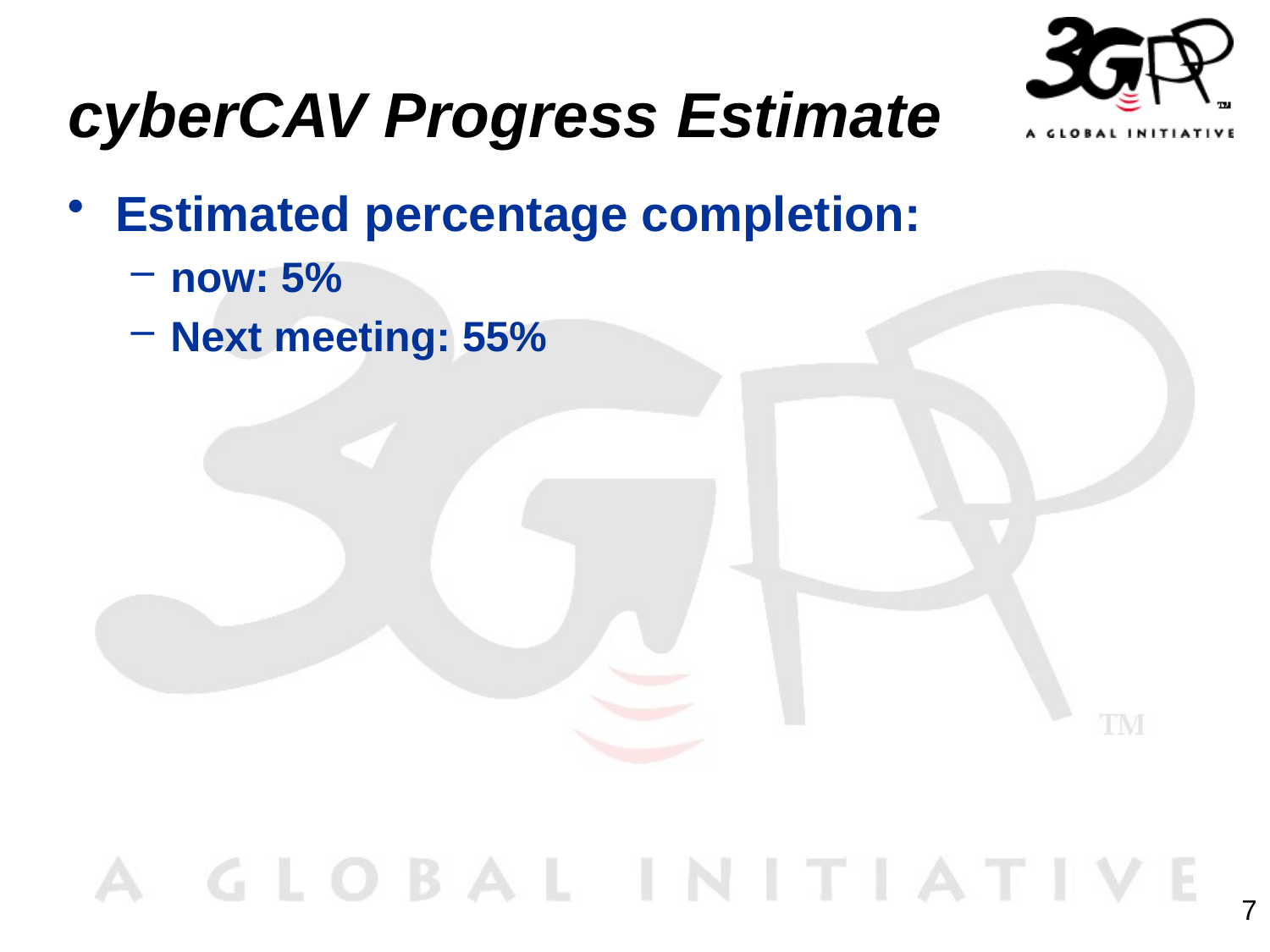

# cyberCAV Progress Estimate
Estimated percentage completion:
now: 5%
Next meeting: 55%
7